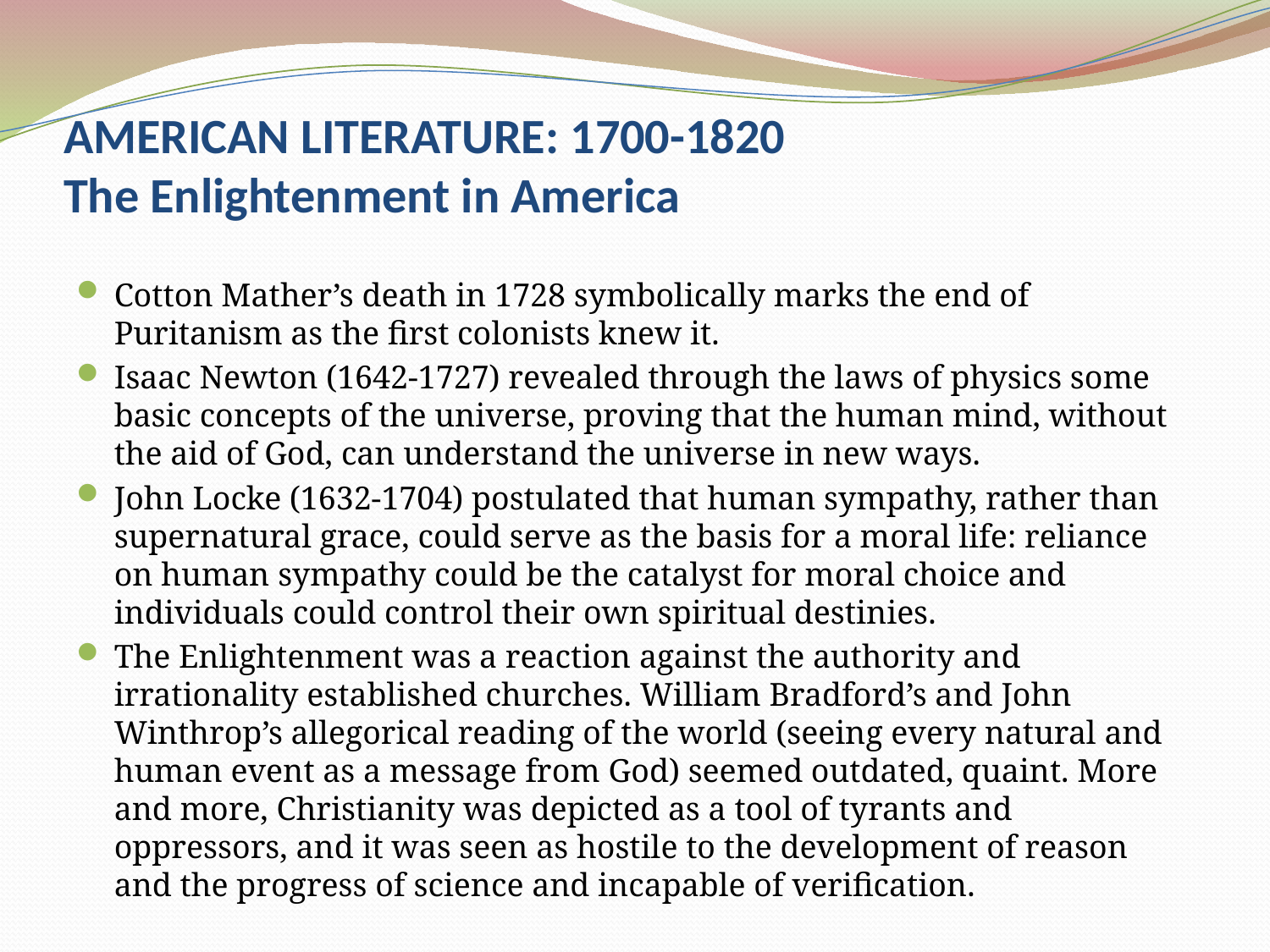

# AMERICAN LITERATURE: 1700-1820 The Enlightenment in America
Cotton Mather’s death in 1728 symbolically marks the end of Puritanism as the first colonists knew it.
Isaac Newton (1642-1727) revealed through the laws of physics some basic concepts of the universe, proving that the human mind, without the aid of God, can understand the universe in new ways.
John Locke (1632-1704) postulated that human sympathy, rather than supernatural grace, could serve as the basis for a moral life: reliance on human sympathy could be the catalyst for moral choice and individuals could control their own spiritual destinies.
The Enlightenment was a reaction against the authority and irrationality established churches. William Bradford’s and John Winthrop’s allegorical reading of the world (seeing every natural and human event as a message from God) seemed outdated, quaint. More and more, Christianity was depicted as a tool of tyrants and oppressors, and it was seen as hostile to the development of reason and the progress of science and incapable of verification.